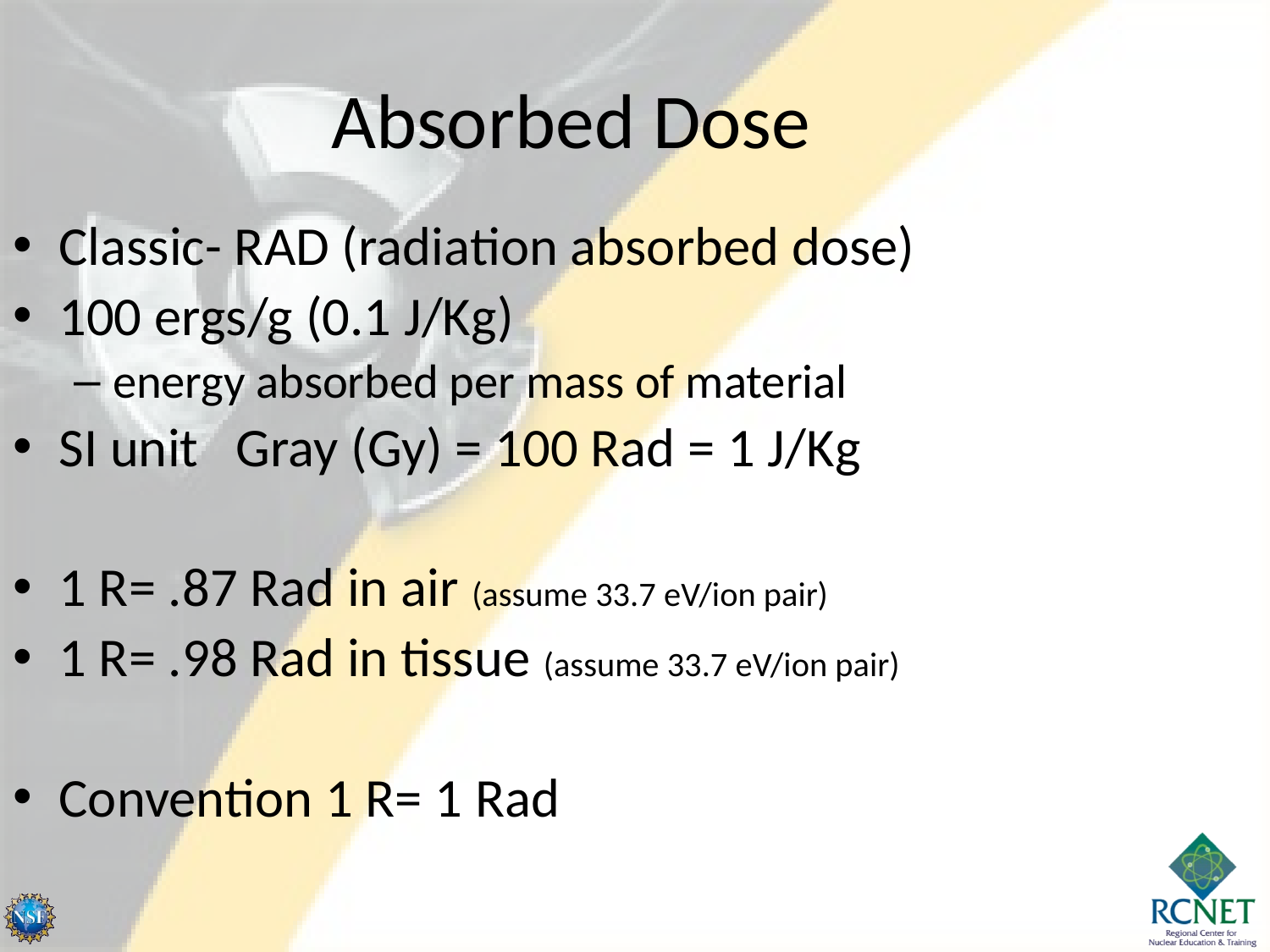

Absorbed Dose
Classic- RAD (radiation absorbed dose)
100 ergs/g (0.1 J/Kg)
energy absorbed per mass of material
SI unit   Gray (Gy) = 100 Rad = 1 J/Kg

1 R= .87 Rad in air (assume 33.7 eV/ion pair)
1 R= .98 Rad in tissue (assume 33.7 eV/ion pair)

Convention 1 R= 1 Rad